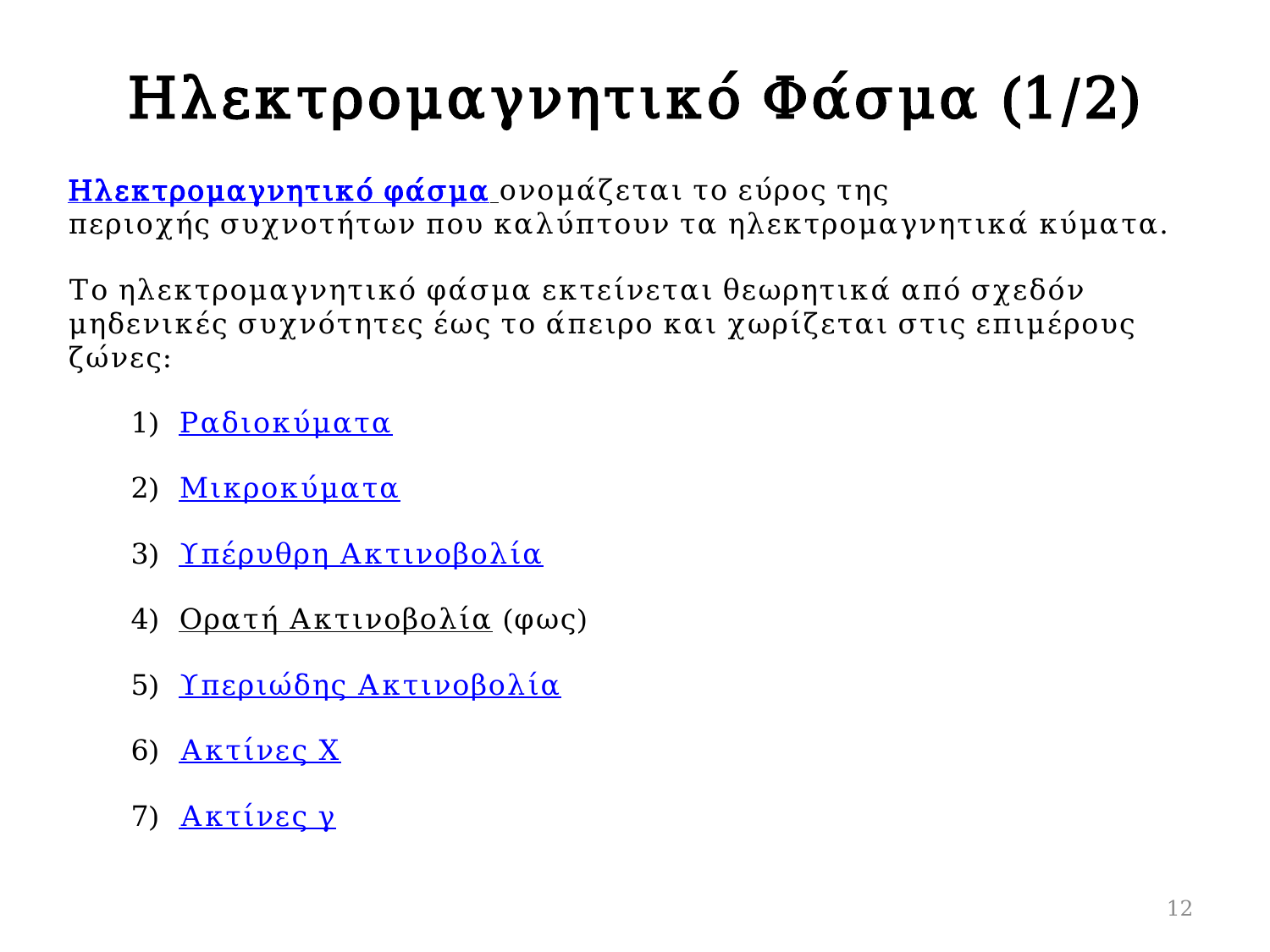

Ηλεκτρομαγνητικό Φάσμα (1/2)
Ηλεκτρομαγνητικό φάσμα ονομάζεται το εύρος της περιοχής συχνοτήτων που καλύπτουν τα ηλεκτρομαγνητικά κύματα.
Το ηλεκτρομαγνητικό φάσμα εκτείνεται θεωρητικά από σχεδόν μηδενικές συχνότητες έως το άπειρο και χωρίζεται στις επιμέρους ζώνες:
Ραδιοκύματα
Μικροκύματα
Υπέρυθρη Ακτινοβολία
Ορατή Ακτινοβολία (φως)
Υπεριώδης Ακτινοβολία
Ακτίνες Χ
Ακτίνες γ
12